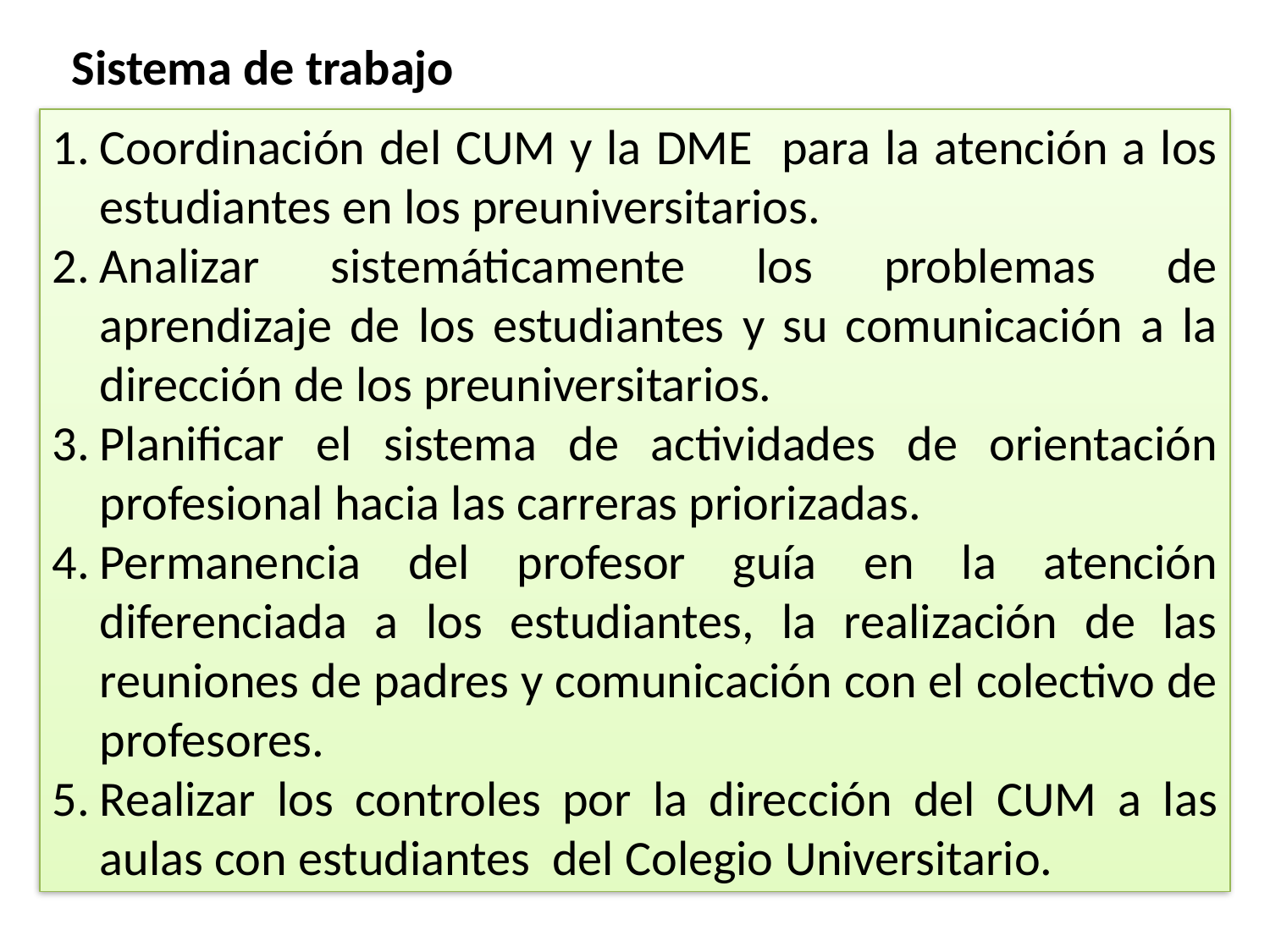

Sistema de trabajo
Coordinación del CUM y la DME  para la atención a los estudiantes en los preuniversitarios.
Analizar sistemáticamente los problemas de aprendizaje de los estudiantes y su comunicación a la dirección de los preuniversitarios.
Planificar el sistema de actividades de orientación profesional hacia las carreras priorizadas.
Permanencia del profesor guía en la atención diferenciada a los estudiantes, la realización de las reuniones de padres y comunicación con el colectivo de profesores.
Realizar los controles por la dirección del CUM a las aulas con estudiantes  del Colegio Universitario.